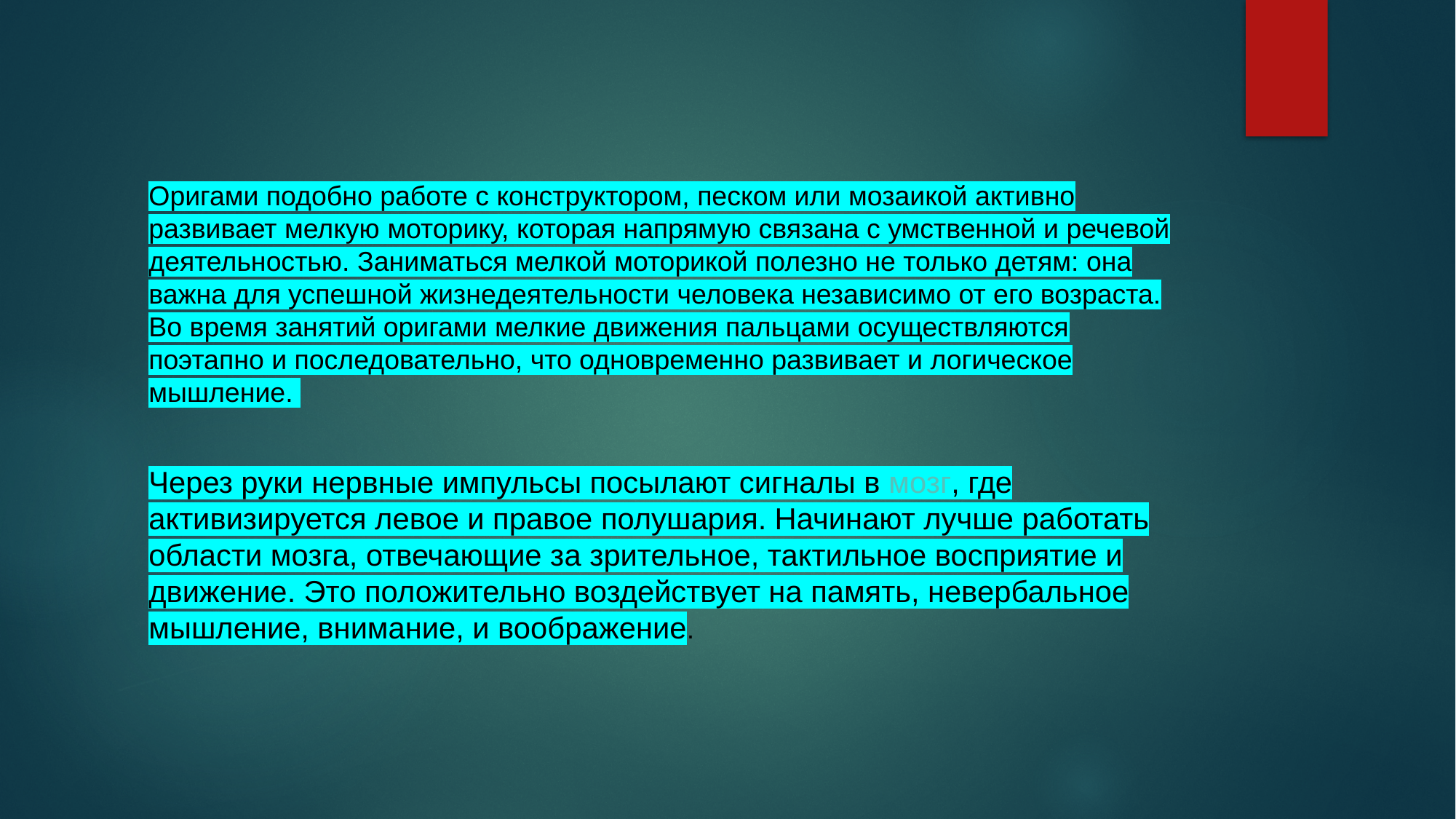

# Оригами подобно работе с конструктором, песком или мозаикой активно развивает мелкую моторику, которая напрямую связана с умственной и речевой деятельностью. Заниматься мелкой моторикой полезно не только детям: она важна для успешной жизнедеятельности человека независимо от его возраста. Во время занятий оригами мелкие движения пальцами осуществляются поэтапно и последовательно, что одновременно развивает и логическое мышление.
Через руки нервные импульсы посылают сигналы в мозг, где активизируется левое и правое полушария. Начинают лучше работать области мозга, отвечающие за зрительное, тактильное восприятие и движение. Это положительно воздействует на память, невербальное мышление, внимание, и воображение.